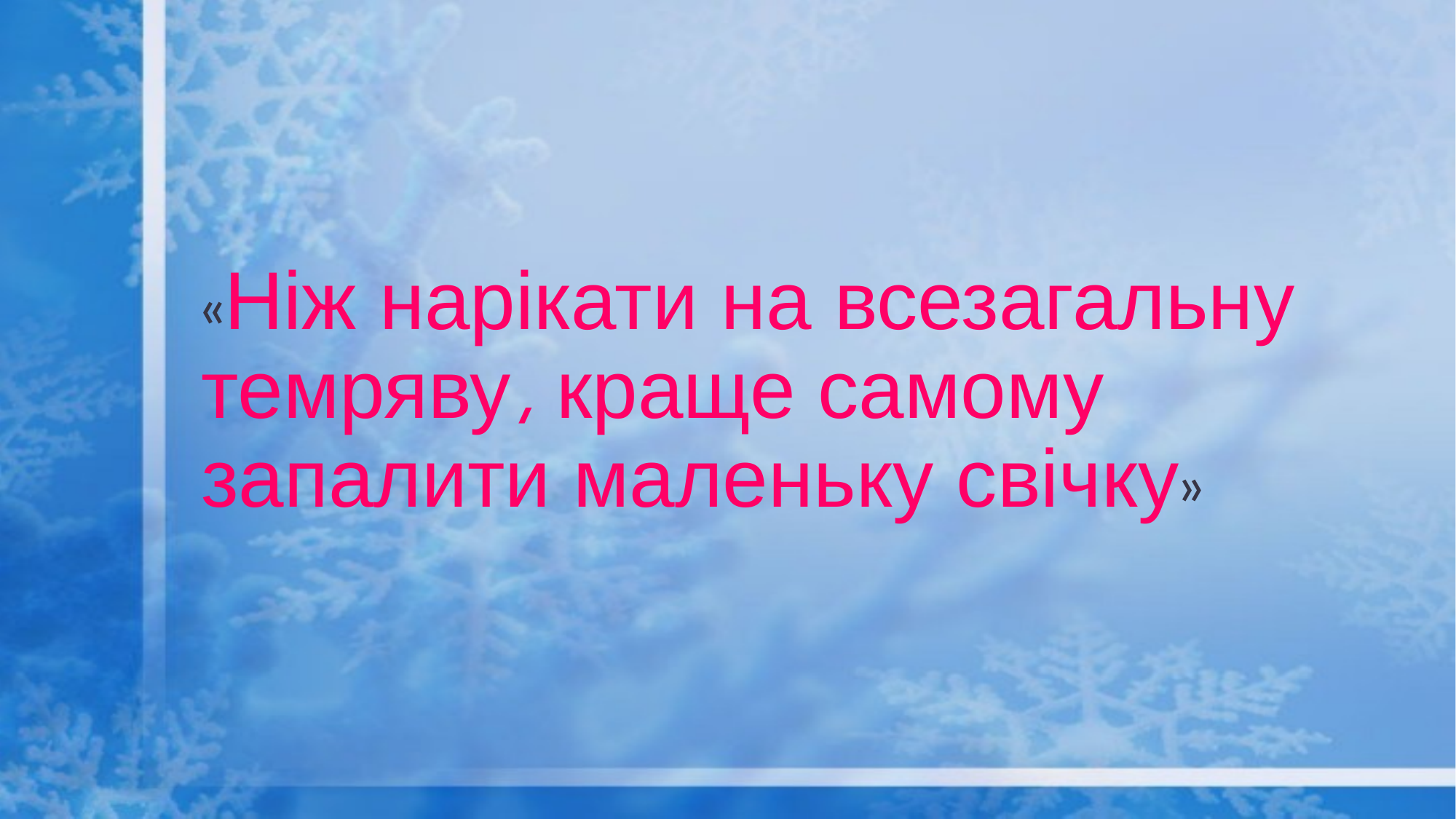

# «Ніж нарікати на всезагальну темряву, краще самому запалити маленьку свічку»